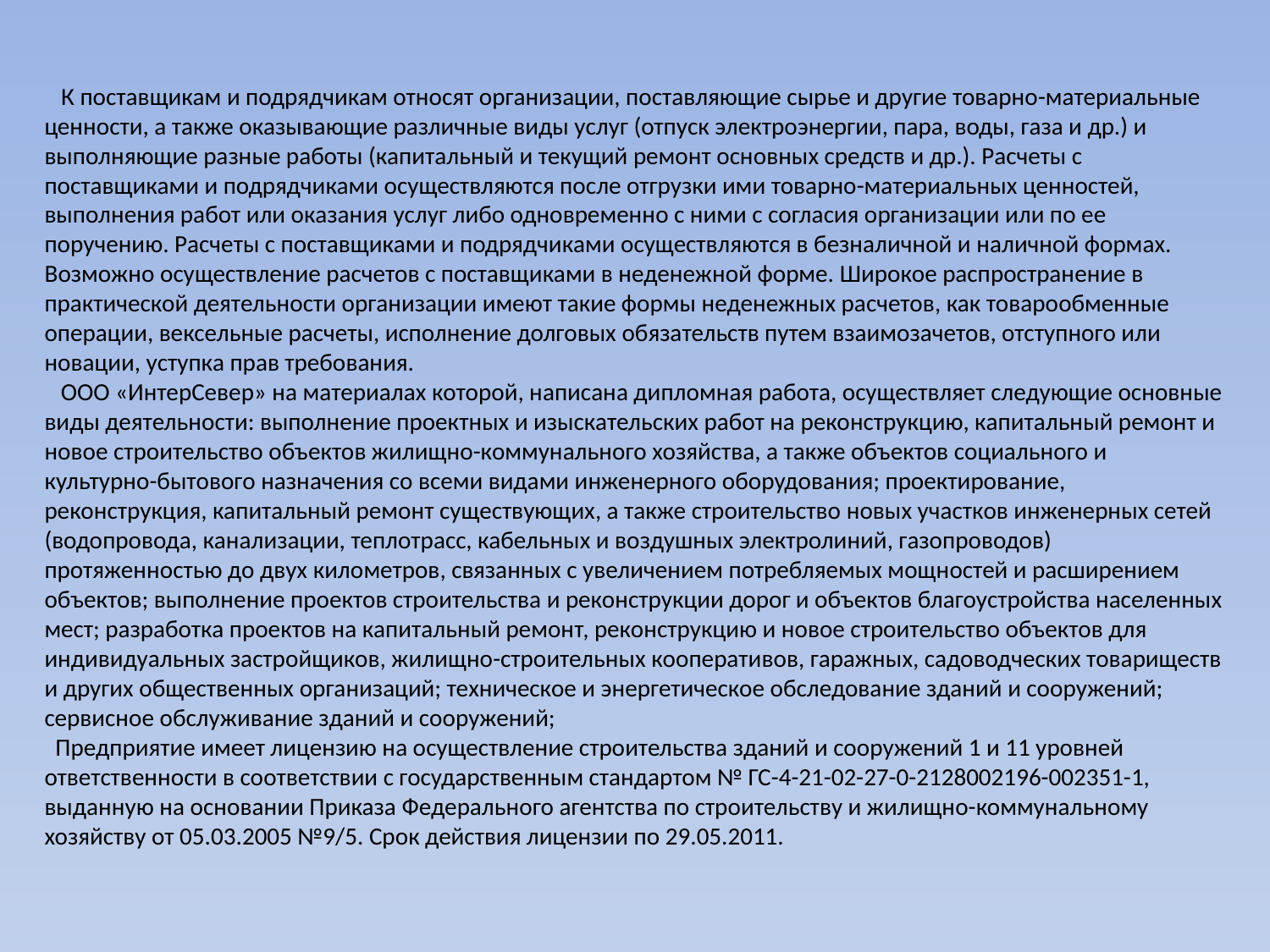

# К поставщикам и подрядчикам относят организации, поставляющие сырье и другие товарно-материальные ценности, а также оказывающие различные виды услуг (отпуск электроэнергии, пара, воды, газа и др.) и выполняющие разные работы (капитальный и текущий ремонт основных средств и др.). Расчеты с поставщиками и подрядчиками осуществляются после отгрузки ими товарно-материальных ценностей, выполнения работ или оказания услуг либо одновременно с ними с согласия организации или по ее поручению. Расчеты с поставщиками и подрядчиками осуществляются в безналичной и наличной формах. Возможно осуществление расчетов с поставщиками в неденежной форме. Широкое распространение в практической деятельности организации имеют такие формы неденежных расчетов, как товарообменные операции, вексельные расчеты, исполнение долговых обязательств путем взаимозачетов, отступного или новации, уступка прав требования. ООО «ИнтерСевер» на материалах которой, написана дипломная работа, осуществляет следующие основные виды деятельности: выполнение проектных и изыскательских работ на реконструкцию, капитальный ремонт и новое строительство объектов жилищно-коммунального хозяйства, а также объектов социального и культурно-бытового назначения со всеми видами инженерного оборудования; проектирование, реконструкция, капитальный ремонт существующих, а также строительство новых участков инженерных сетей (водопровода, канализации, теплотрасс, кабельных и воздушных электролиний, газопроводов) протяженностью до двух километров, связанных с увеличением потребляемых мощностей и расширением объектов; выполнение проектов строительства и реконструкции дорог и объектов благоустройства населенных мест; разработка проектов на капитальный ремонт, реконструкцию и новое строительство объектов для индивидуальных застройщиков, жилищно-строительных кооперативов, гаражных, садоводческих товариществ и других общественных организаций; техническое и энергетическое обследование зданий и сооружений; сервисное обслуживание зданий и сооружений; Предприятие имеет лицензию на осуществление строительства зданий и сооружений 1 и 11 уровней ответственности в соответствии с государственным стандартом № ГС-4-21-02-27-0-2128002196-002351-1, выданную на основании Приказа Федерального агентства по строительству и жилищно-коммунальному хозяйству от 05.03.2005 №9/5. Срок действия лицензии по 29.05.2011.